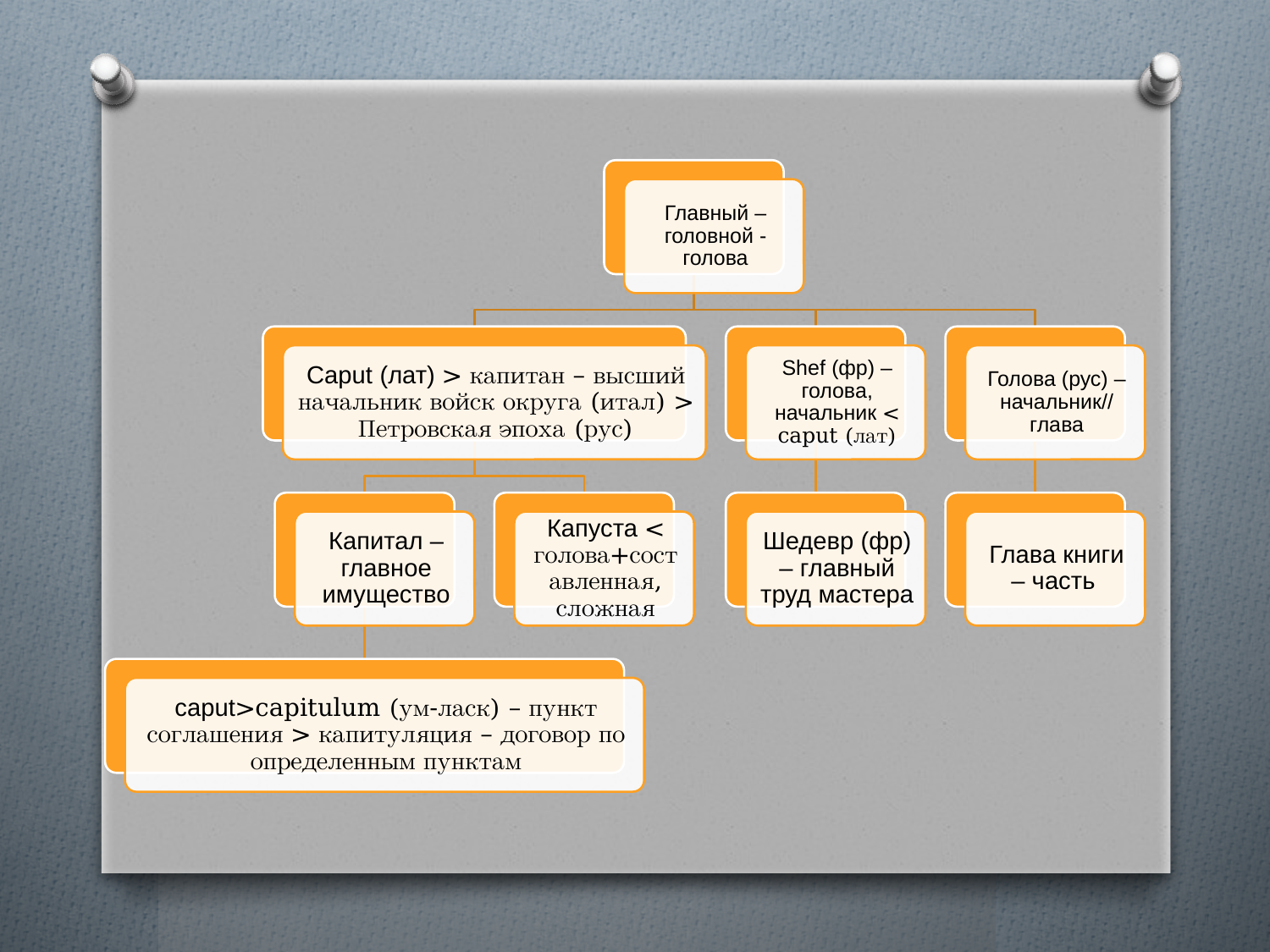

Главный – головной - голова
Caput (лат) > капитан – высший начальник войск округа (итал) > Петровская эпоха (рус)
Капитал – главное имущество
caput>capitulum (ум-ласк) – пункт соглашения > капитуляция – договор по определенным пунктам
Капуста < голова+составленная, сложная
Shef (фр) – голова, начальник < caput (лат)
Шедевр (фр) – главный труд мастера
Голова (рус) –начальник// глава
Глава книги – часть